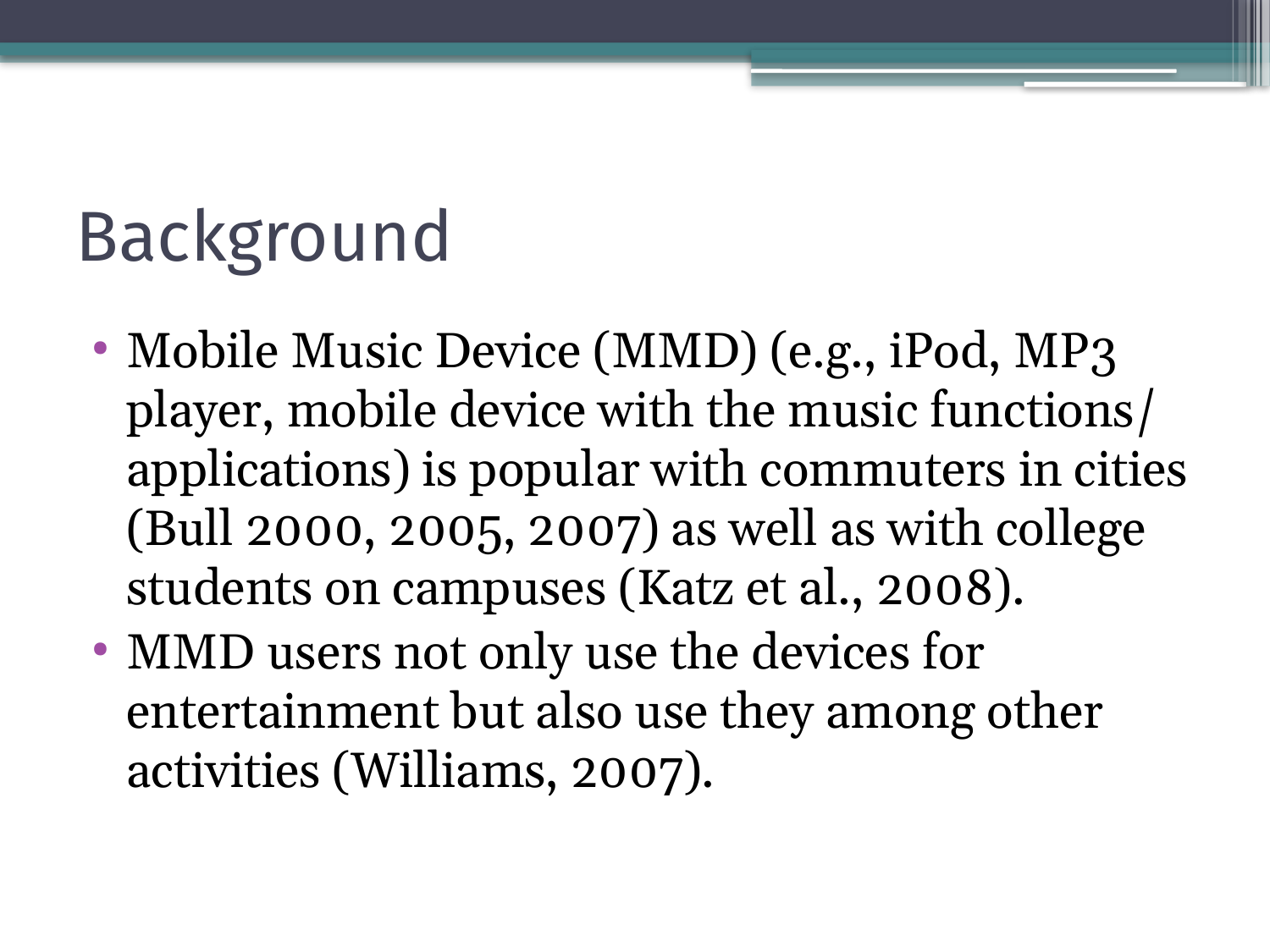

# Background
Mobile Music Device (MMD) (e.g., iPod, MP3 player, mobile device with the music functions/ applications) is popular with commuters in cities (Bull 2000, 2005, 2007) as well as with college students on campuses (Katz et al., 2008).
MMD users not only use the devices for entertainment but also use they among other activities (Williams, 2007).